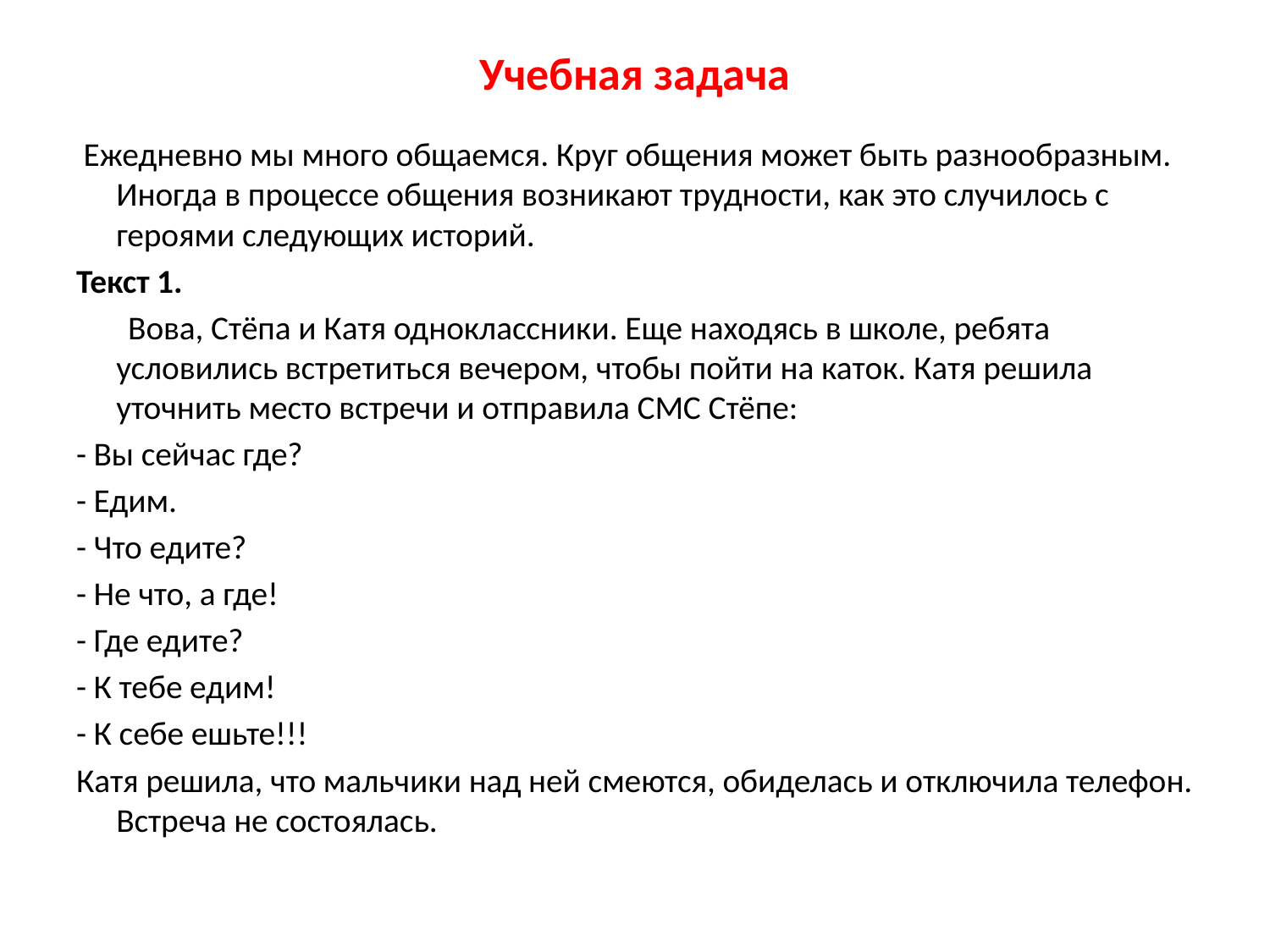

# Учебная задача
 Ежедневно мы много общаемся. Круг общения может быть разнообразным. Иногда в процессе общения возникают трудности, как это случилось с героями следующих историй.
Текст 1.
       Вова, Стёпа и Катя одноклассники. Еще находясь в школе, ребята условились встретиться вечером, чтобы пойти на каток. Катя решила уточнить место встречи и отправила СМС Стёпе:
- Вы сейчас где?
- Едим.
- Что едите?
- Не что, а где!
- Где едите?
- К тебе едим!
- К себе ешьте!!!
Катя решила, что мальчики над ней смеются, обиделась и отключила телефон. Встреча не состоялась.